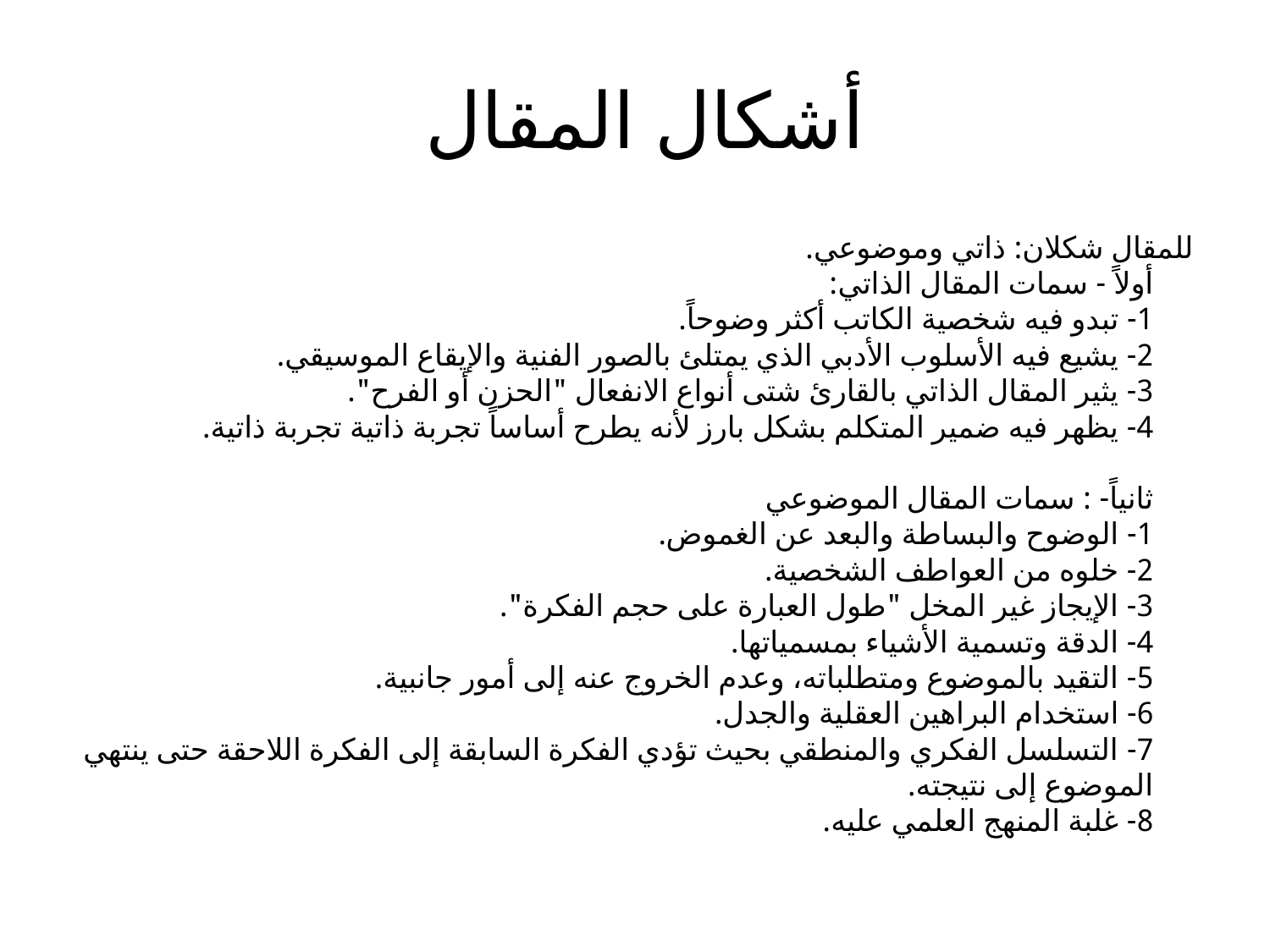

# أشكال المقال
للمقال شكلان: ذاتي وموضوعي.
أولاً - سمات المقال الذاتي:
1- تبدو فيه شخصية الكاتب أكثر وضوحاً.
2- يشيع فيه الأسلوب الأدبي الذي يمتلئ بالصور الفنية والإيقاع الموسيقي.
3- يثير المقال الذاتي بالقارئ شتى أنواع الانفعال "الحزن أو الفرح".
4- يظهر فيه ضمير المتكلم بشكل بارز لأنه يطرح أساساً تجربة ذاتية تجربة ذاتية.
ثانياً- : سمات المقال الموضوعي 
1- الوضوح والبساطة والبعد عن الغموض.
2- خلوه من العواطف الشخصية.
3- الإيجاز غير المخل "طول العبارة على حجم الفكرة".
4- الدقة وتسمية الأشياء بمسمياتها.
5- التقيد بالموضوع ومتطلباته، وعدم الخروج عنه إلى أمور جانبية.
6- استخدام البراهين العقلية والجدل.
7- التسلسل الفكري والمنطقي بحيث تؤدي الفكرة السابقة إلى الفكرة اللاحقة حتى ينتهي الموضوع إلى نتيجته.
8- غلبة المنهج العلمي عليه.